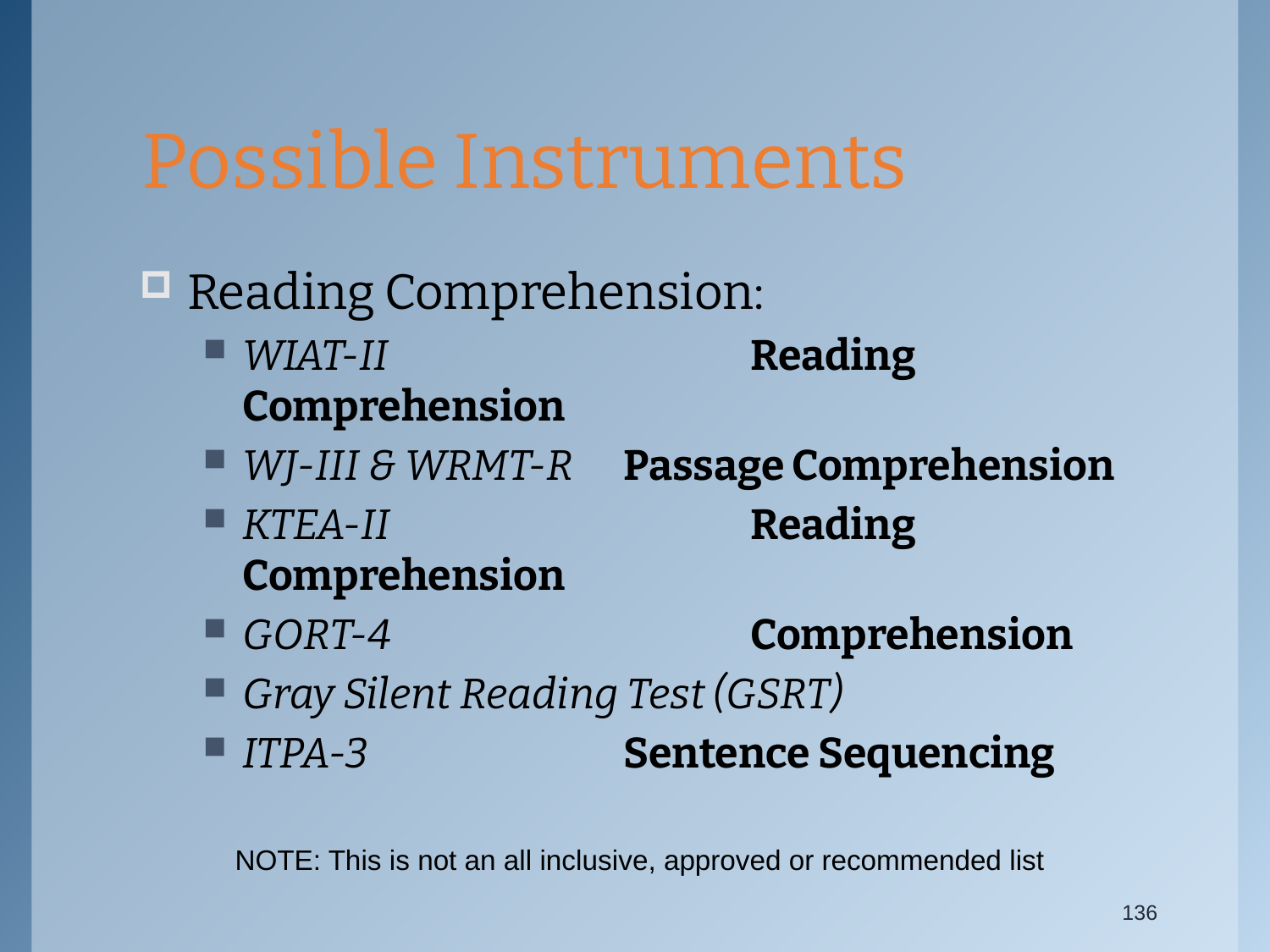

Possible Instruments
Reading Comprehension:
WIAT-II			Reading Comprehension
WJ-III & WRMT-R	Passage Comprehension
KTEA-II			Reading Comprehension
GORT-4			Comprehension
Gray Silent Reading Test (GSRT)
ITPA-3			Sentence Sequencing

NOTE: This is not an all inclusive, approved or recommended list

136